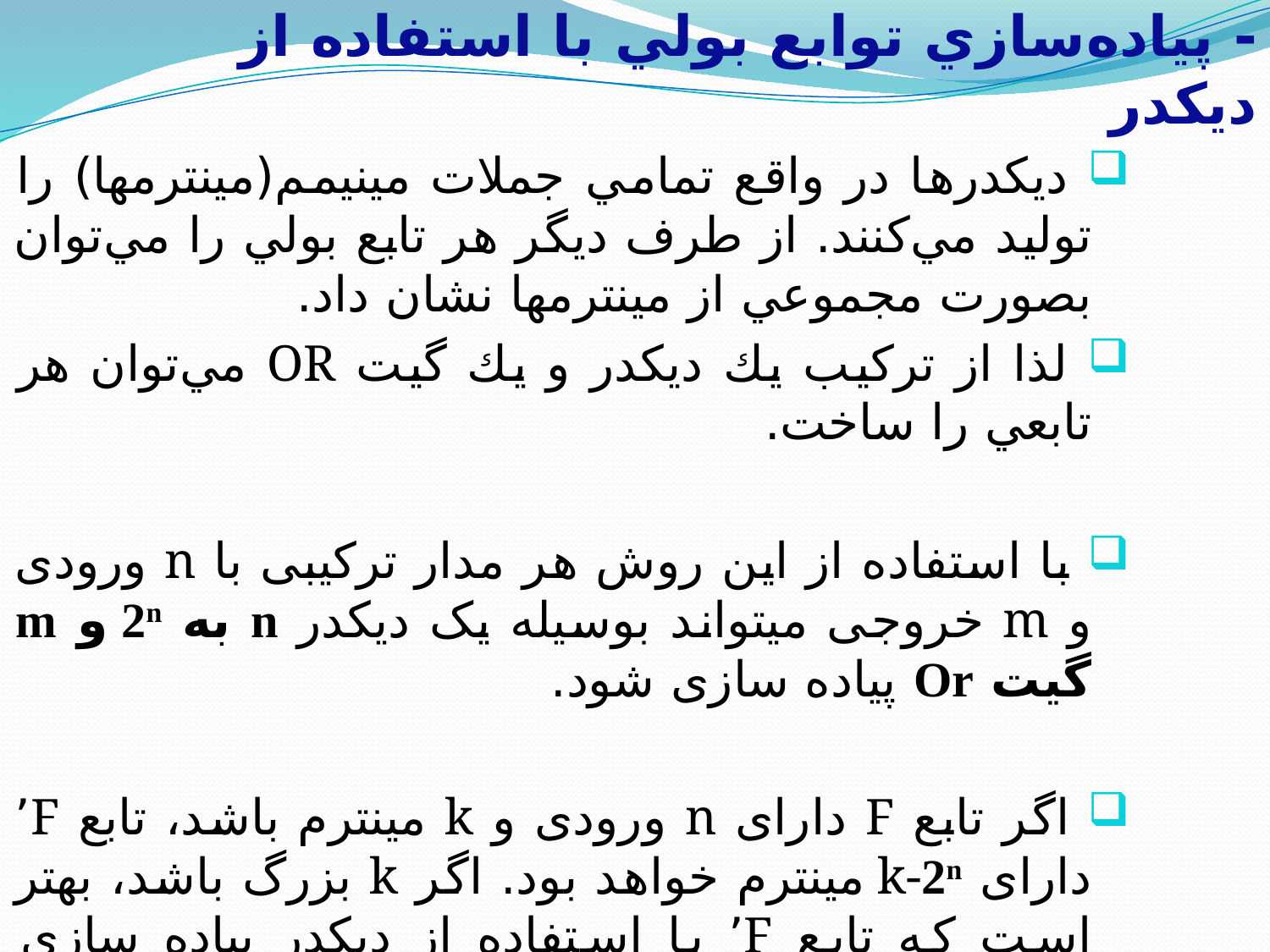

- پياده‌سازي توابع بولي با استفاده از ديكدر
 ديكدرها در واقع تمامي جملات مينيمم(مینترمها) را توليد مي‌كنند. از طرف دیگر هر تابع بولي را مي‌توان بصورت مجموعي از مینترمها نشان داد.
 لذا از تركيب يك ديكدر و يك گيت OR مي‌توان هر تابعي را ساخت.

 با استفاده از این روش هر مدار ترکیبی با n ورودی و m خروجی میتواند بوسیله یک دیکدر n به 2n و m گیت Or پیاده سازی شود.

 اگر تابع F دارای n ورودی و k مینترم باشد، تابع F’ دارای k-2n مینترم خواهد بود. اگر k بزرگ باشد، بهتر است که تابع F’ با استفاده از دیکدر پیاده سازی گردد. در این حالت خروجی دیکدر را با هم Nor می کنیم تا تابع F بدست آید.